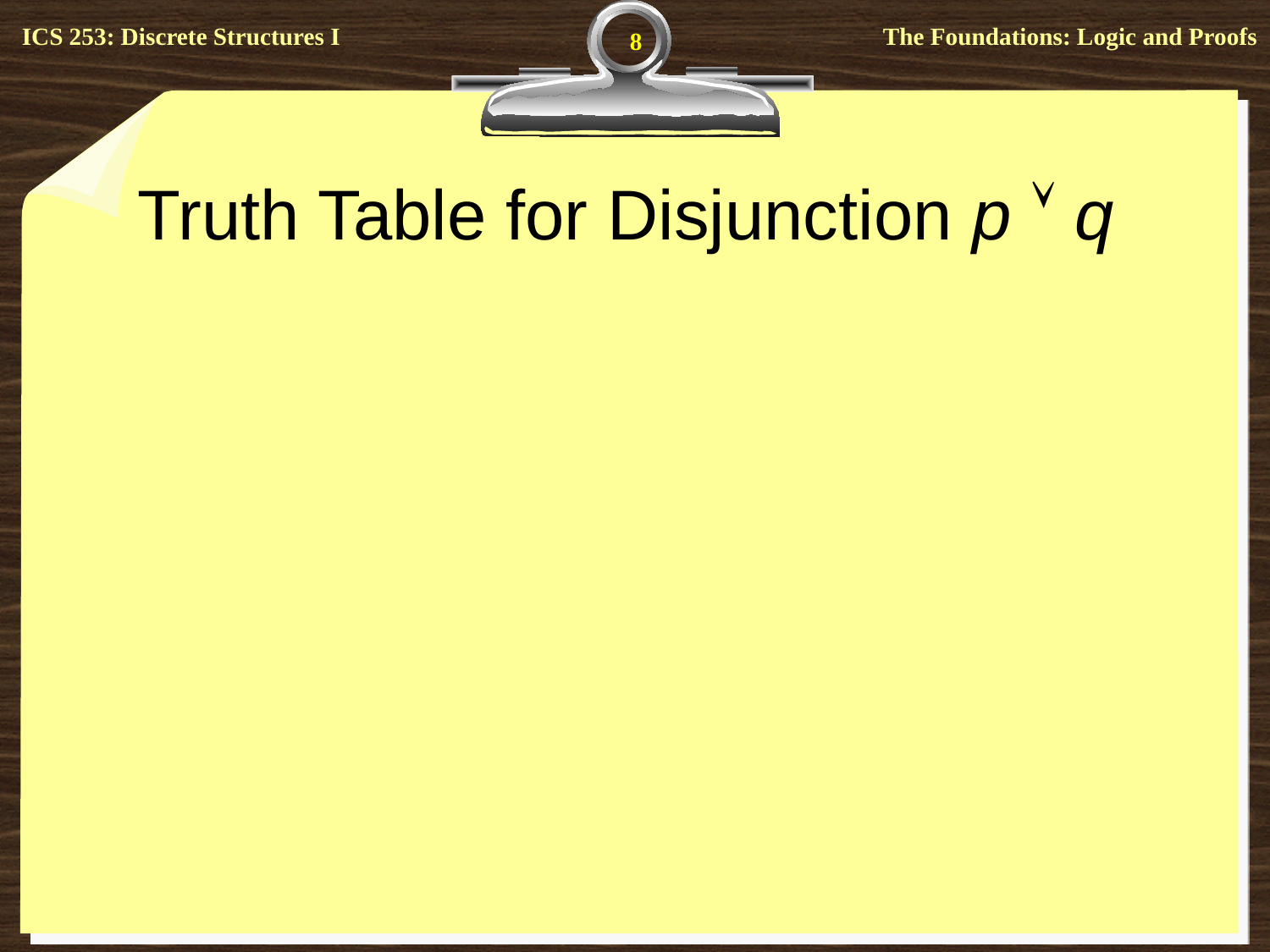

8
Truth Table for Disjunction p ∨ q